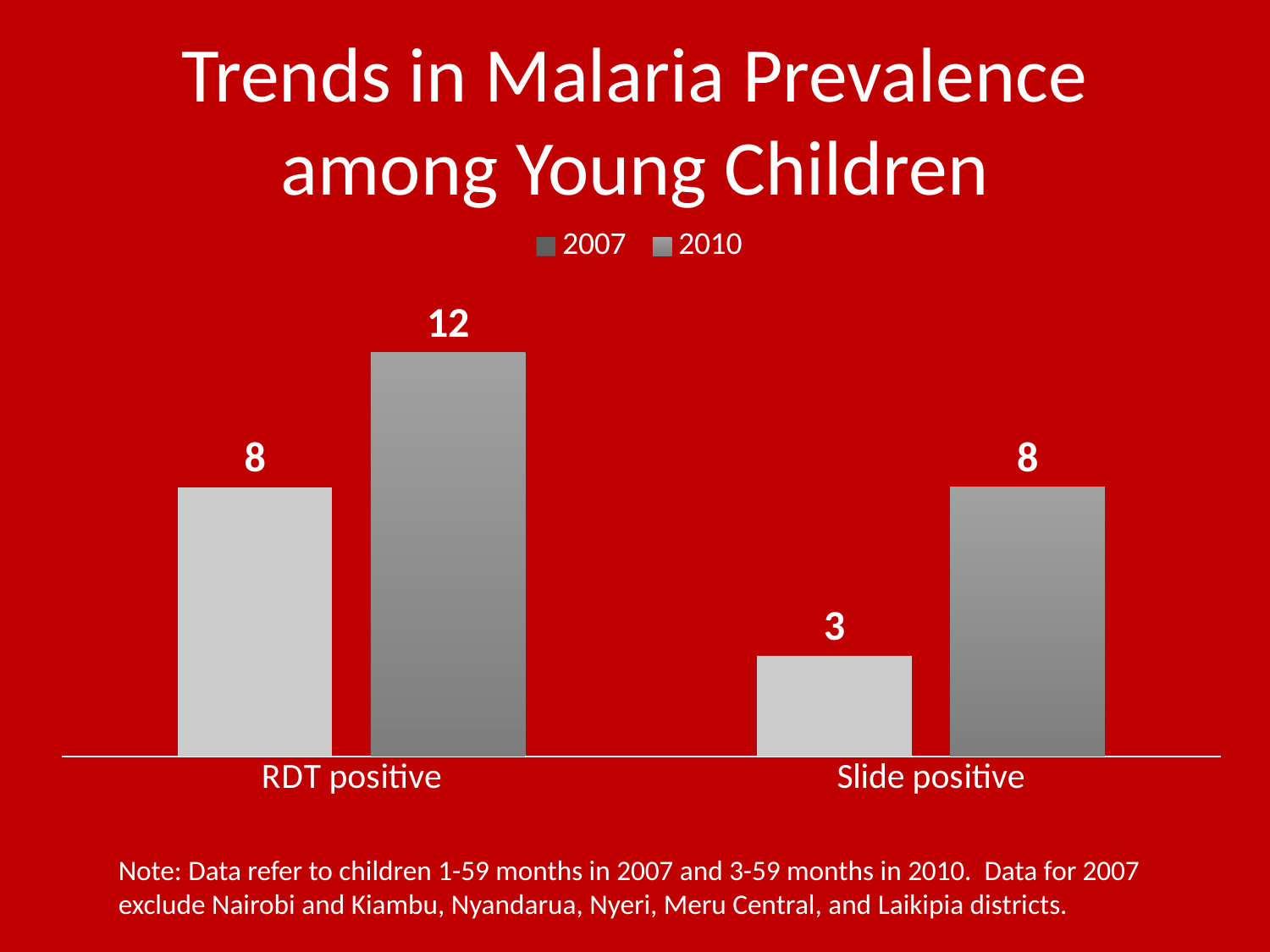

# Trends in Malaria Prevalence among Young Children

### Chart

| Category | 2007 | 2010 |
|---|---|---|
| RDT positive | 8.0 | 12.0 |
| Slide positive | 3.0 | 8.0 |
Note: Data refer to children 1-59 months in 2007 and 3-59 months in 2010.  Data for 2007 exclude Nairobi and Kiambu, Nyandarua, Nyeri, Meru Central, and Laikipia districts.